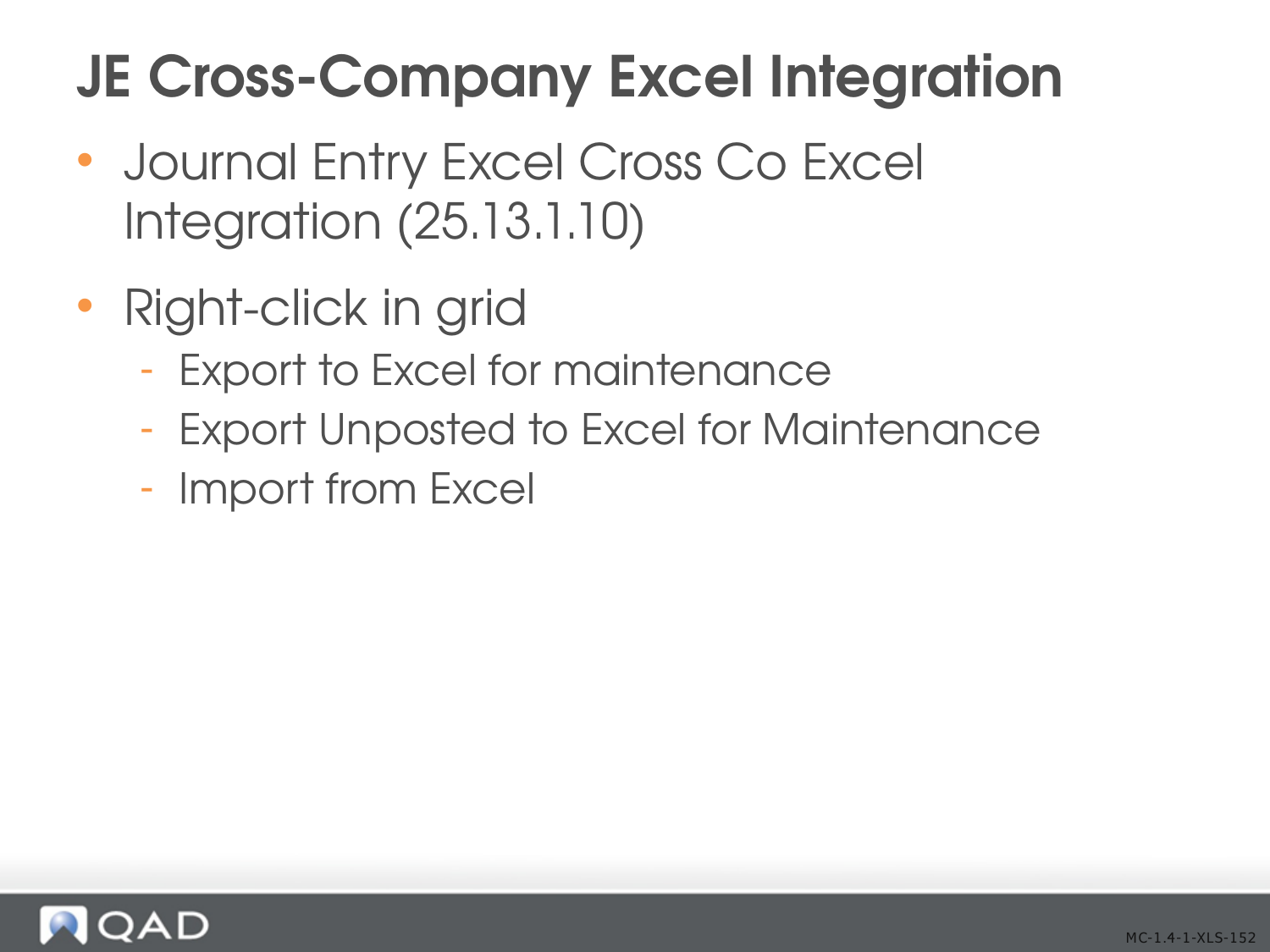

# JE Cross-Company Excel Integration
Journal Entry Excel Cross Co Excel Integration (25.13.1.10)
Right-click in grid
Export to Excel for maintenance
Export Unposted to Excel for Maintenance
Import from Excel

MC-1.4-1-XLS-152